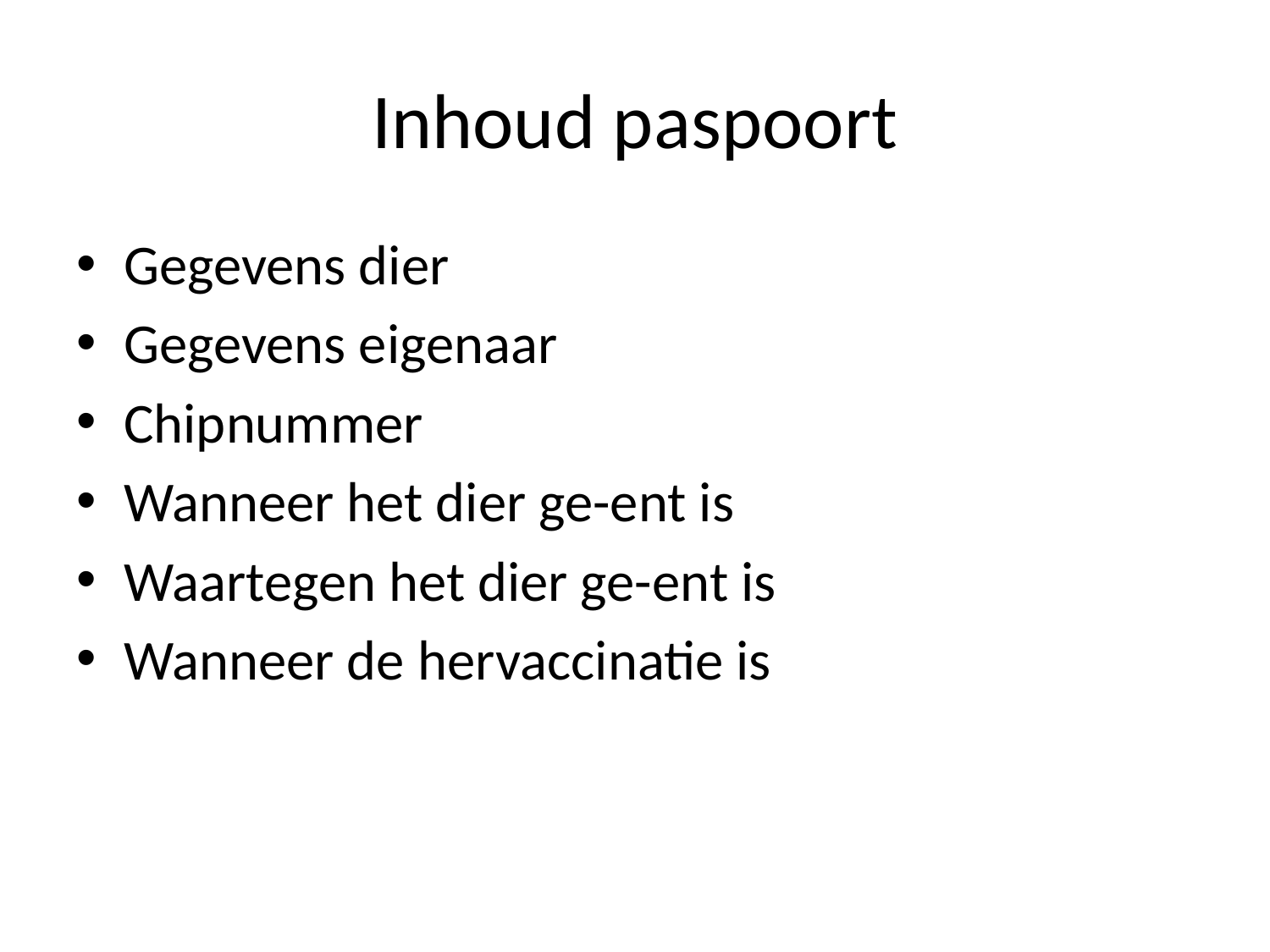

# Inhoud paspoort
Gegevens dier
Gegevens eigenaar
Chipnummer
Wanneer het dier ge-ent is
Waartegen het dier ge-ent is
Wanneer de hervaccinatie is